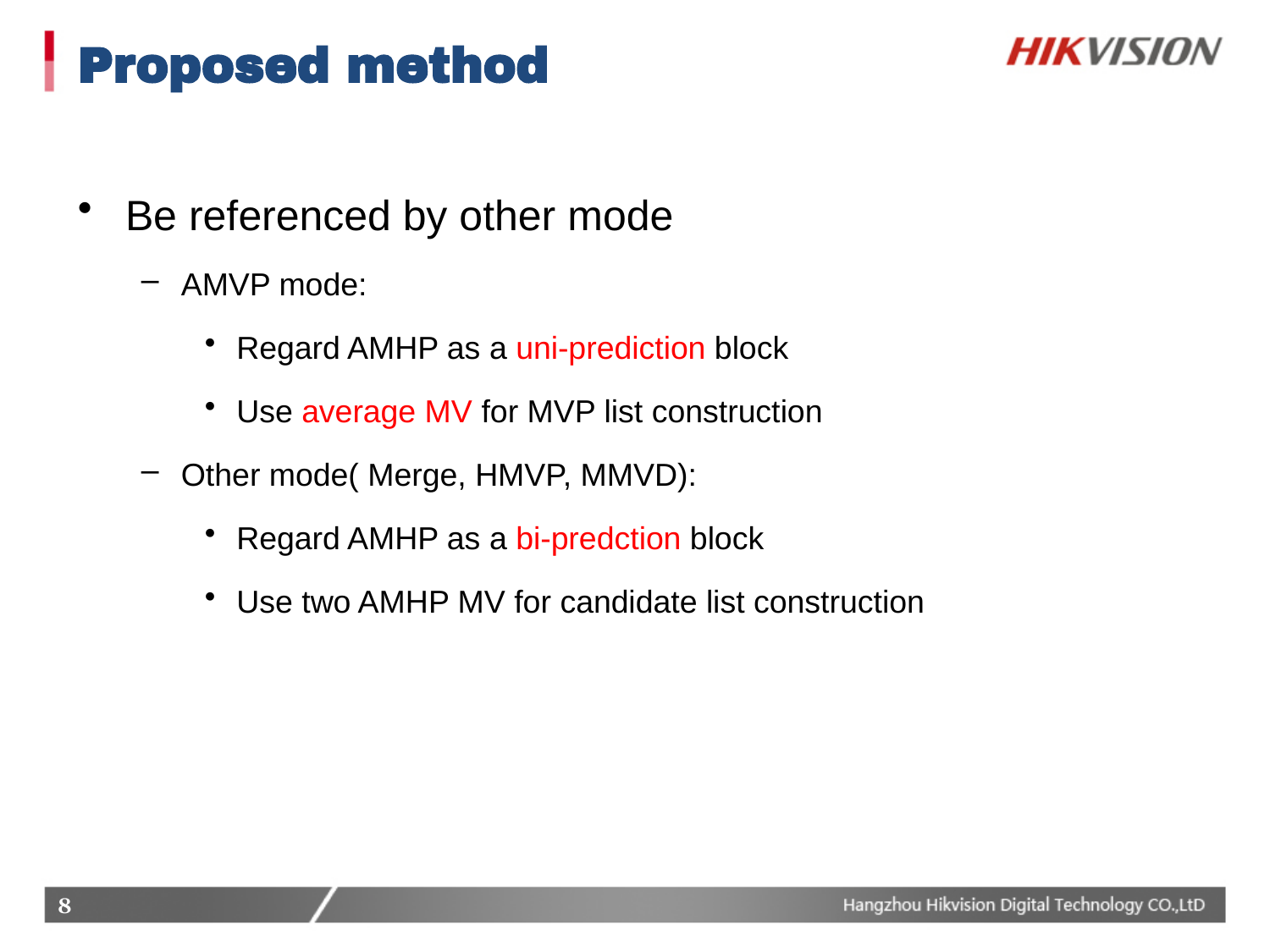

# Proposed method
Be referenced by other mode
AMVP mode:
Regard AMHP as a uni-prediction block
Use average MV for MVP list construction
Other mode( Merge, HMVP, MMVD):
Regard AMHP as a bi-predction block
Use two AMHP MV for candidate list construction
8